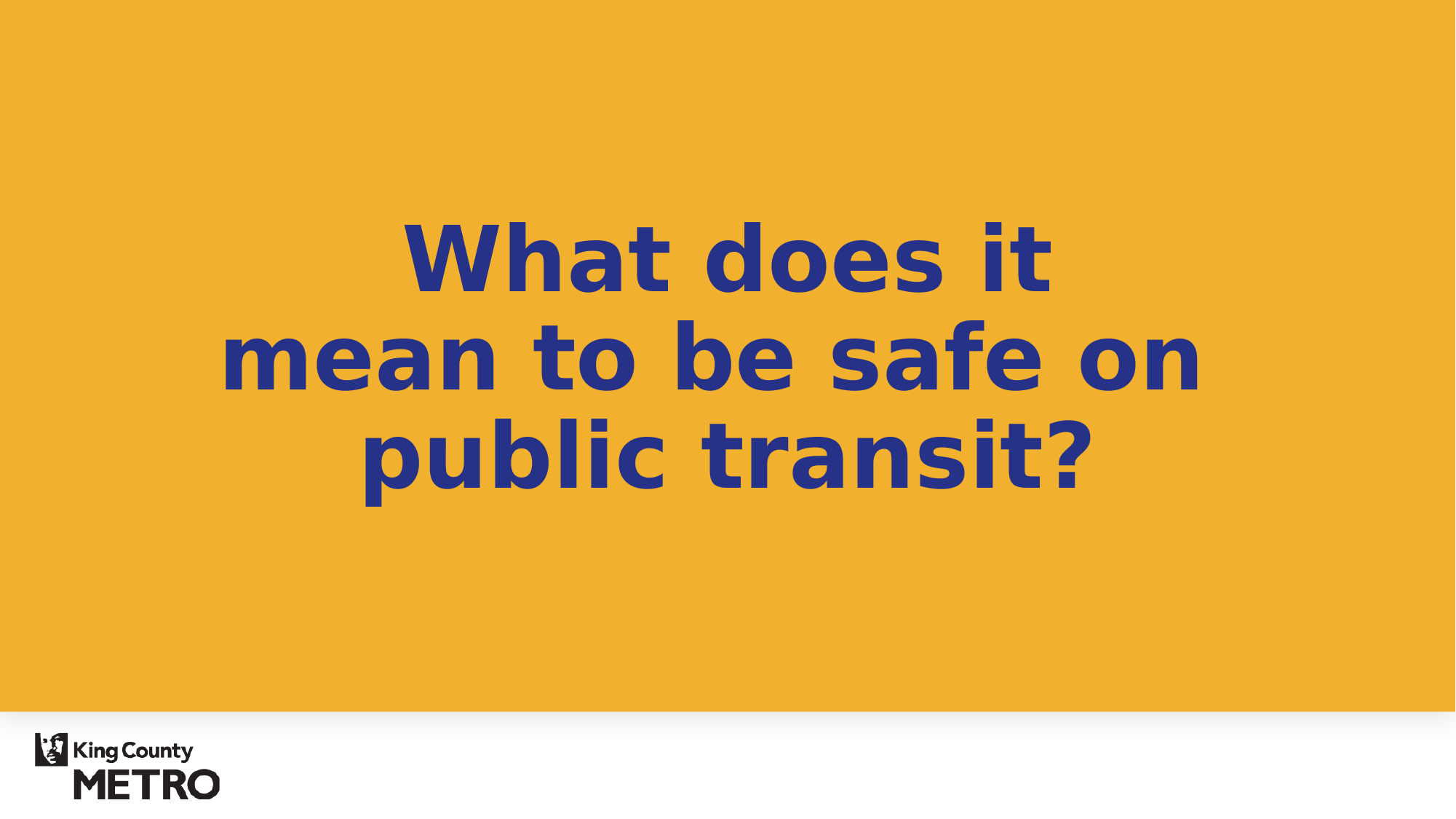

What does it
mean to be safe on
public transit?